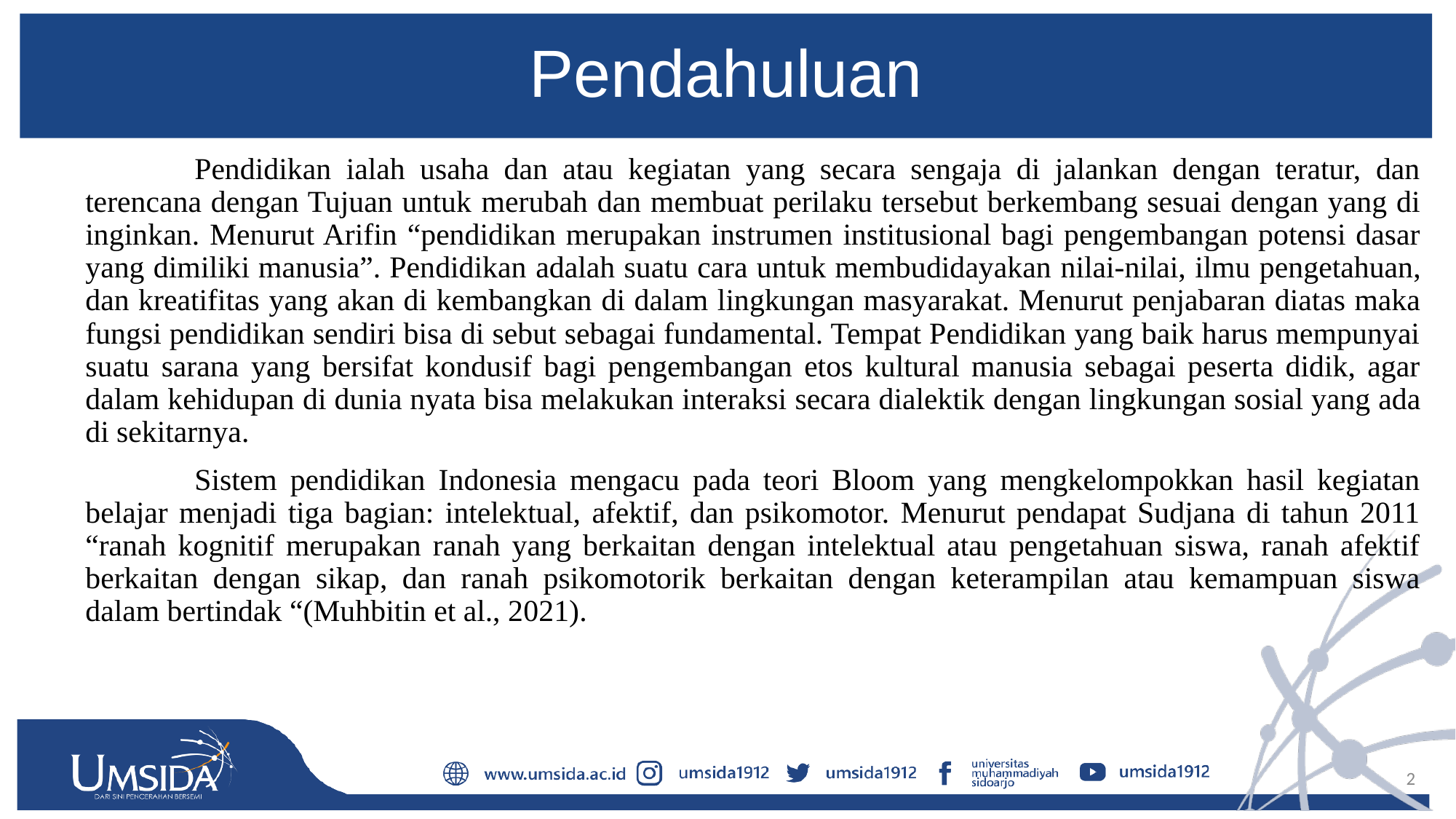

# Pendahuluan
		Pendidikan ialah usaha dan atau kegiatan yang secara sengaja di jalankan dengan teratur, dan terencana dengan Tujuan untuk merubah dan membuat perilaku tersebut berkembang sesuai dengan yang di inginkan. Menurut Arifin “pendidikan merupakan instrumen institusional bagi pengembangan potensi dasar yang dimiliki manusia”. Pendidikan adalah suatu cara untuk membudidayakan nilai-nilai, ilmu pengetahuan, dan kreatifitas yang akan di kembangkan di dalam lingkungan masyarakat. Menurut penjabaran diatas maka fungsi pendidikan sendiri bisa di sebut sebagai fundamental. Tempat Pendidikan yang baik harus mempunyai suatu sarana yang bersifat kondusif bagi pengembangan etos kultural manusia sebagai peserta didik, agar dalam kehidupan di dunia nyata bisa melakukan interaksi secara dialektik dengan lingkungan sosial yang ada di sekitarnya.
		Sistem pendidikan Indonesia mengacu pada teori Bloom yang mengkelompokkan hasil kegiatan belajar menjadi tiga bagian: intelektual, afektif, dan psikomotor. Menurut pendapat Sudjana di tahun 2011 “ranah kognitif merupakan ranah yang berkaitan dengan intelektual atau pengetahuan siswa, ranah afektif berkaitan dengan sikap, dan ranah psikomotorik berkaitan dengan keterampilan atau kemampuan siswa dalam bertindak “(Muhbitin et al., 2021).